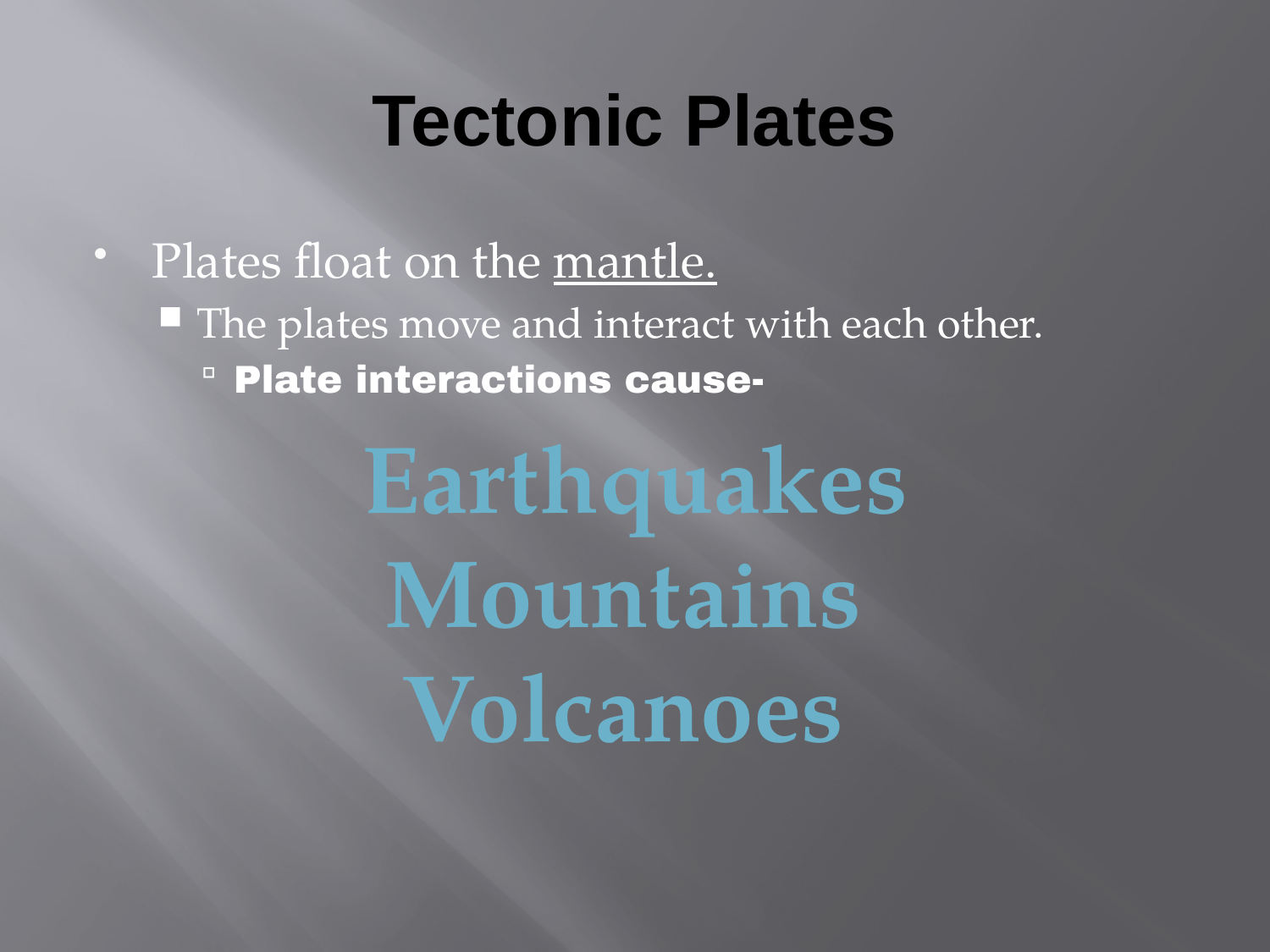

# Tectonic Plates
Plates float on the mantle.
The plates move and interact with each other.
Plate interactions cause-

Earthquakes
Mountains
Volcanoes